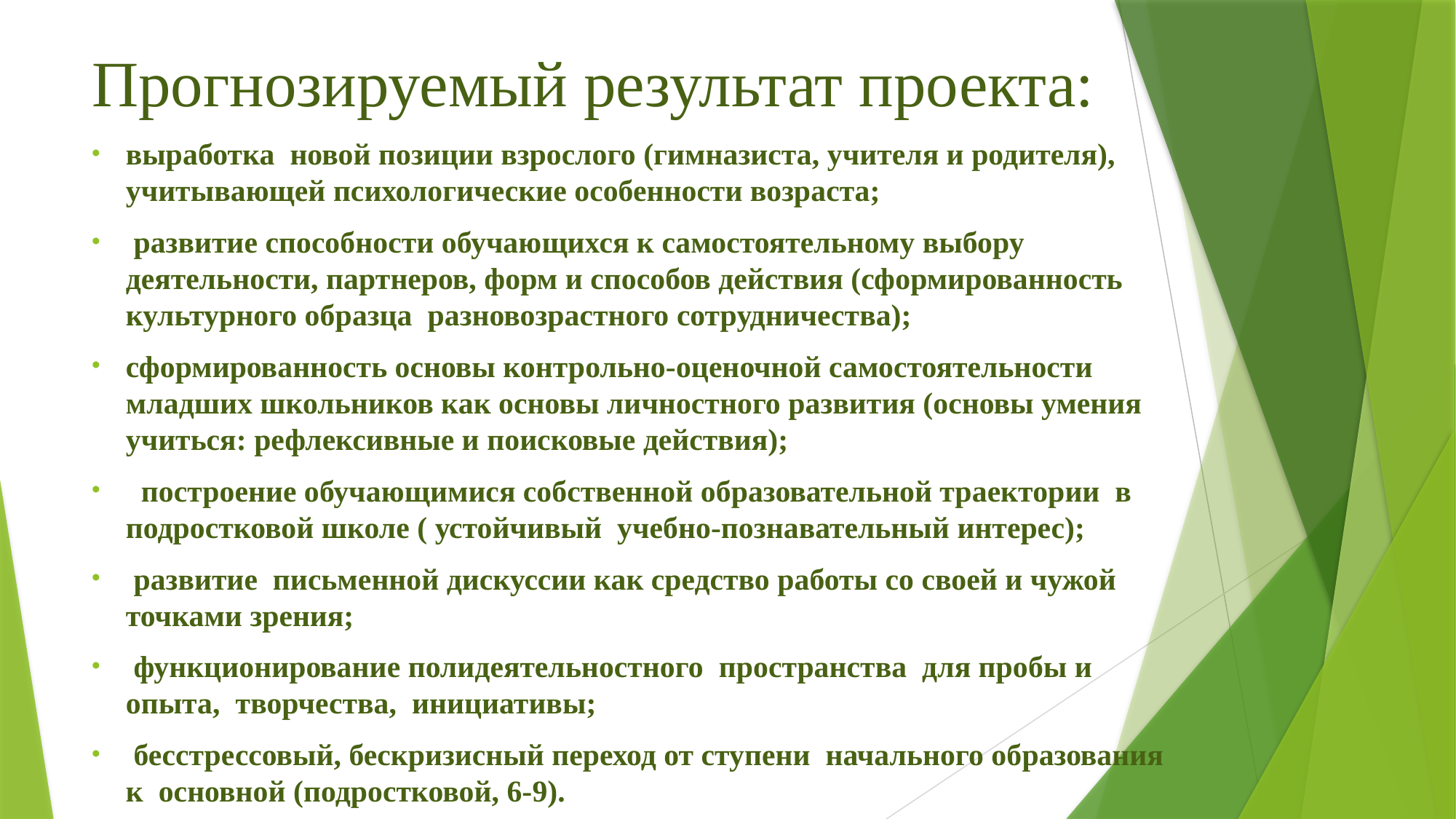

# Прогнозируемый результат проекта:
выработка  новой позиции взрослого (гимназиста, учителя и родителя), учитывающей психологические особенности возраста;
 развитие способности обучающихся к самостоятельному выбору деятельности, партнеров, форм и способов действия (сформированность культурного образца  разновозрастного сотрудничества);
сформированность основы контрольно-оценочной самостоятельности младших школьников как основы личностного развития (основы умения учиться: рефлексивные и поисковые действия);
  построение обучающимися собственной образовательной траектории  в подростковой школе ( устойчивый  учебно-познавательный интерес);
 развитие  письменной дискуссии как средство работы со своей и чужой точками зрения;
 функционирование полидеятельностного  пространства  для пробы и опыта,  творчества,  инициативы;
 бесстрессовый, беcкризисный переход от ступени  начального образования  к  основной (подростковой, 6-9).